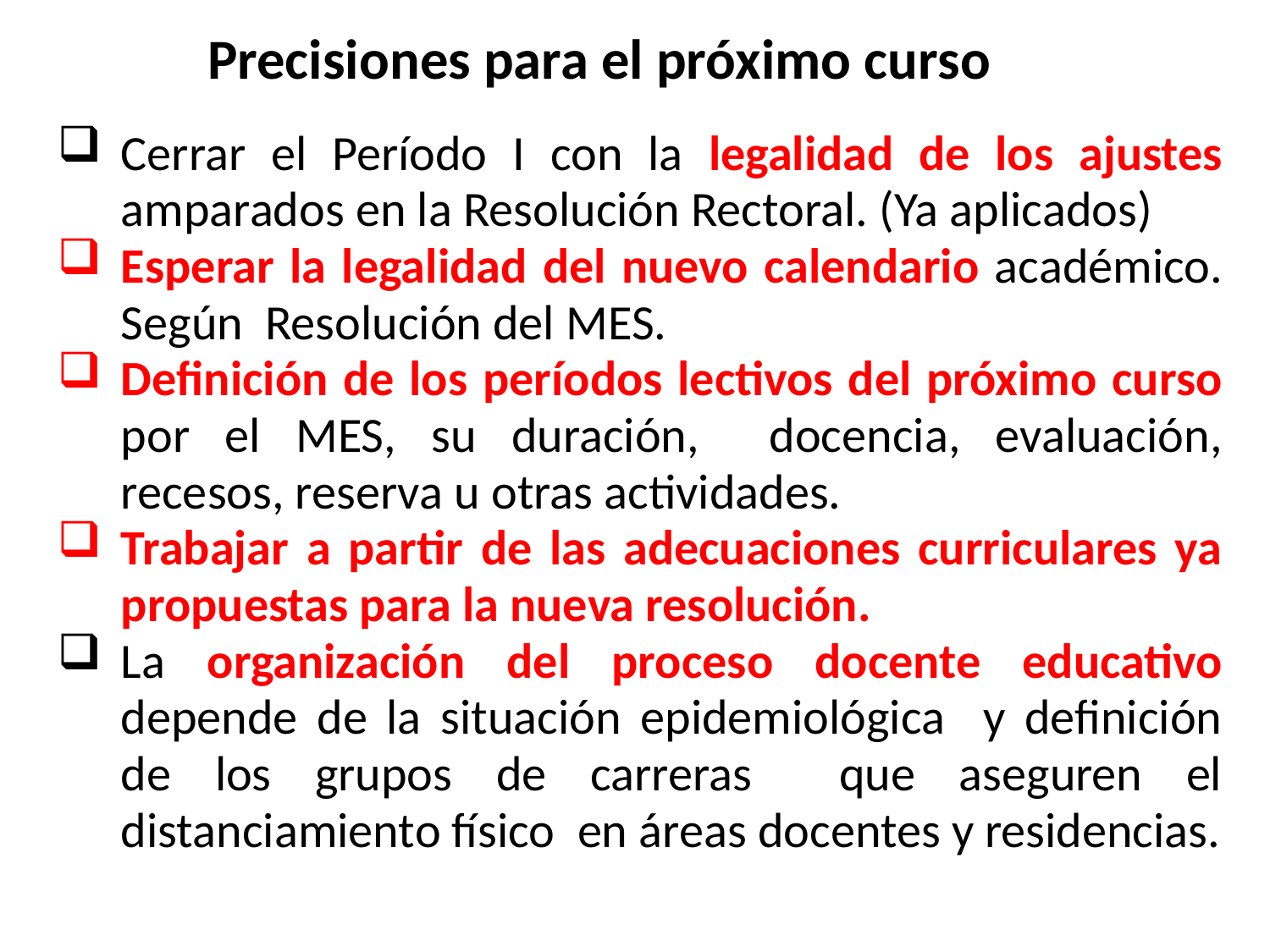

Precisiones para el próximo curso
Cerrar el Período I con la legalidad de los ajustes amparados en la Resolución Rectoral. (Ya aplicados)
Esperar la legalidad del nuevo calendario académico. Según  Resolución del MES.
Definición de los períodos lectivos del próximo curso por el MES, su duración,  docencia, evaluación, recesos, reserva u otras actividades.
Trabajar a partir de las adecuaciones curriculares ya propuestas para la nueva resolución.
La organización del proceso docente educativo depende de la situación epidemiológica  y definición de los grupos de carreras  que aseguren el distanciamiento físico  en áreas docentes y residencias.